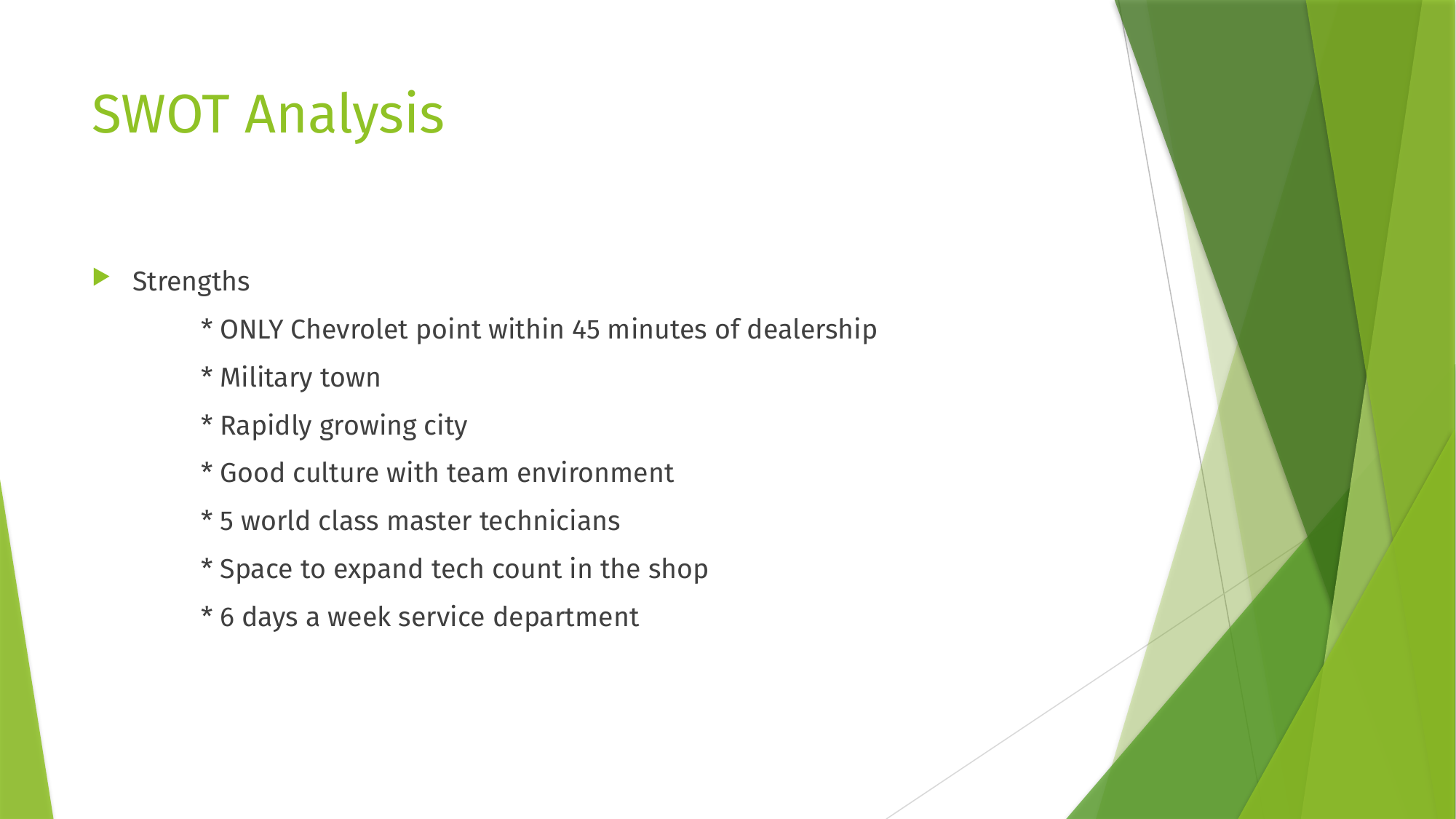

# SWOT Analysis
Strengths
	* ONLY Chevrolet point within 45 minutes of dealership
	* Military town
	* Rapidly growing city
	* Good culture with team environment
	* 5 world class master technicians
	* Space to expand tech count in the shop
	* 6 days a week service department